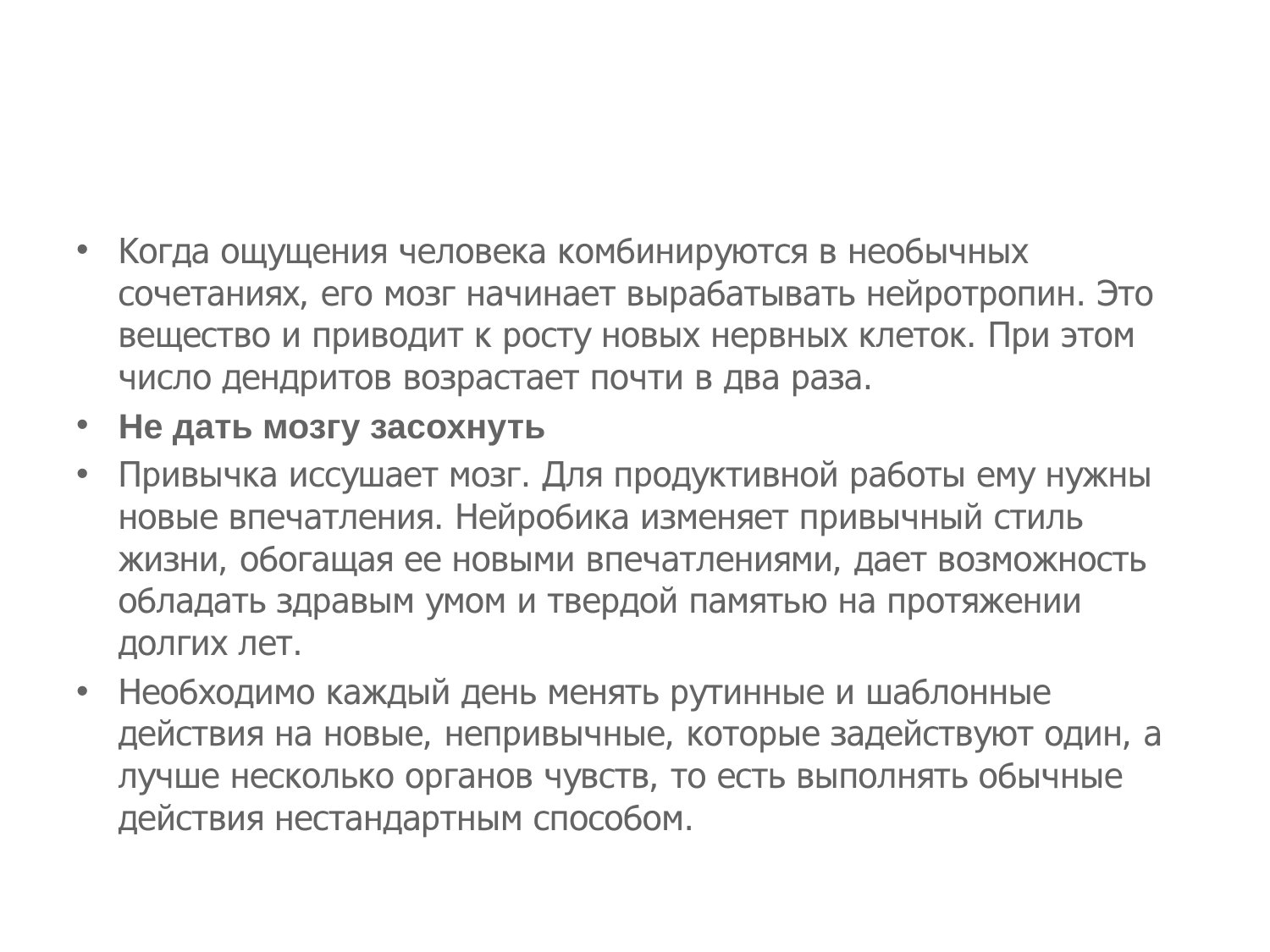

#
Когда ощущения человека комбинируются в необычных сочетаниях, его мозг начинает вырабатывать нейротропин. Это вещество и приводит к росту новых нервных клеток. При этом число дендритов возрастает почти в два раза.
Не дать мозгу засохнуть
Привычка иссушает мозг. Для продуктивной работы ему нужны новые впечатления. Нейробика изменяет привычный стиль жизни, обогащая ее новыми впечатлениями, дает возможность обладать здравым умом и твердой памятью на протяжении долгих лет.
Необходимо каждый день менять рутинные и шаблонные действия на новые, непривычные, которые задействуют один, а лучше несколько органов чувств, то есть выполнять обычные действия нестандартным способом.